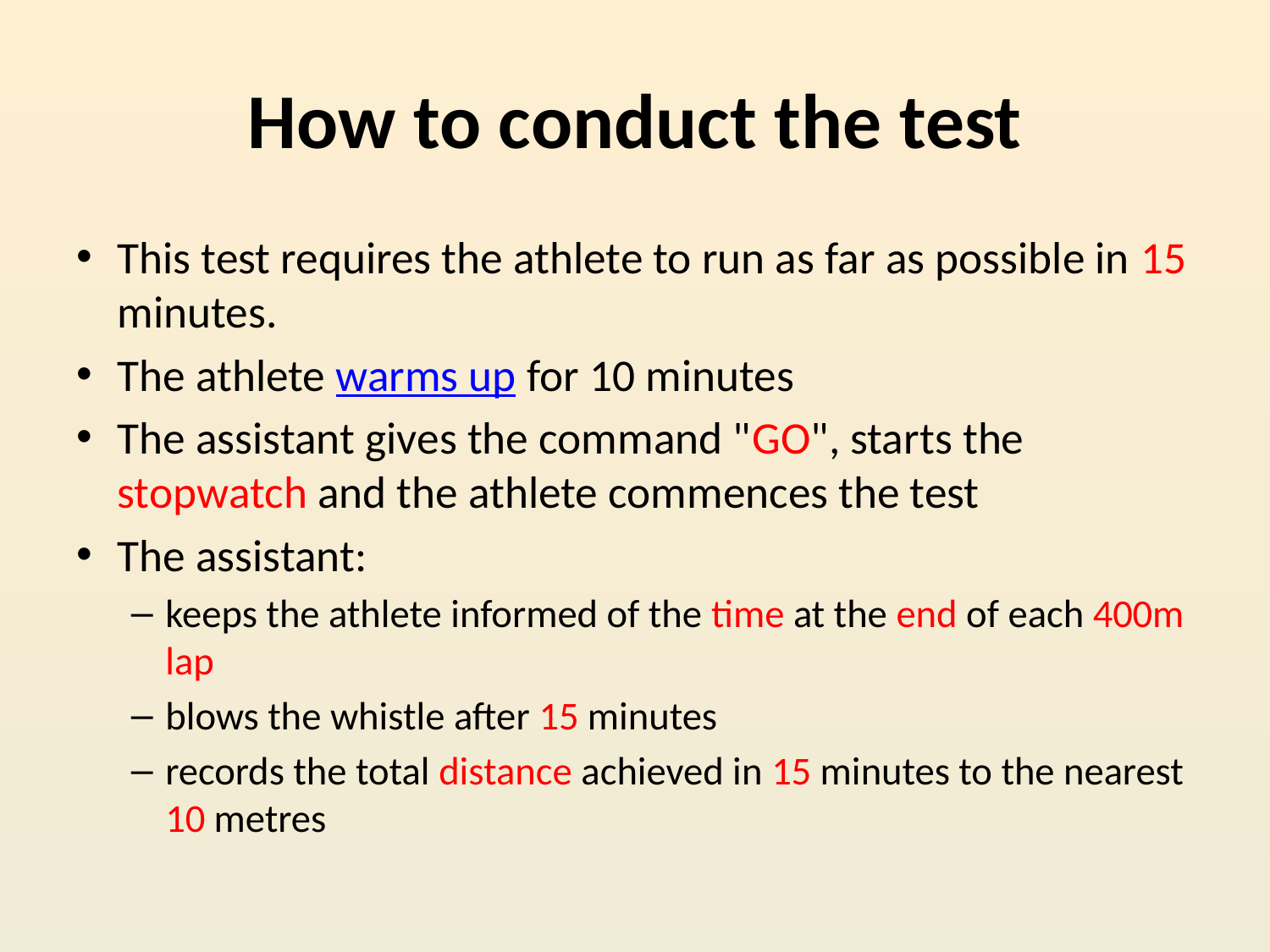

# How to conduct the test
This test requires the athlete to run as far as possible in 15 minutes.
The athlete warms up for 10 minutes
The assistant gives the command "GO", starts the stopwatch and the athlete commences the test
The assistant:
keeps the athlete informed of the time at the end of each 400m lap
blows the whistle after 15 minutes
records the total distance achieved in 15 minutes to the nearest 10 metres

15